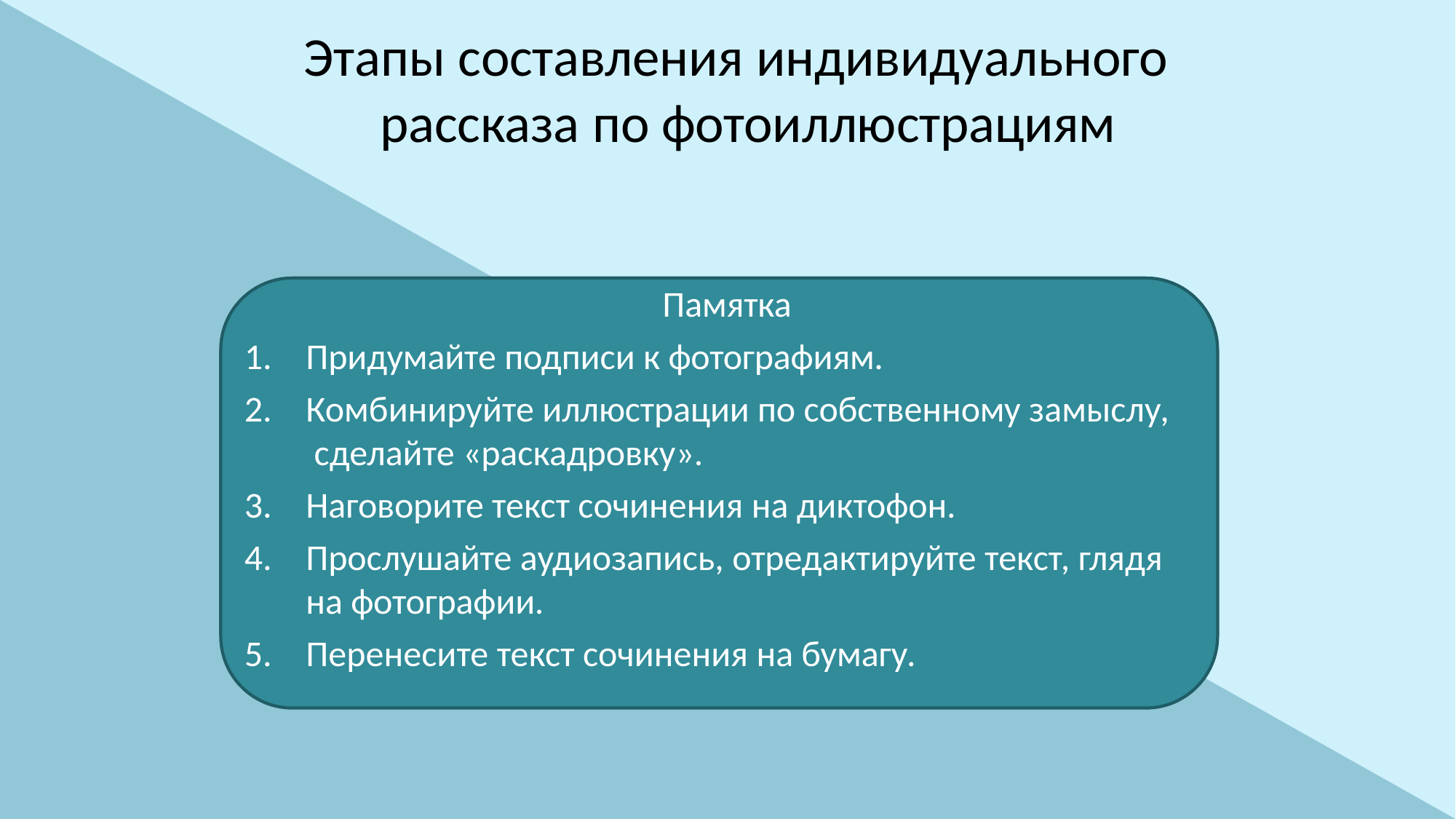

# Этапы составления индивидуального  рассказа по фотоиллюстрациям
Памятка
Придумайте подписи к фотографиям.
Комбинируйте иллюстрации по собственному замыслу,  сделайте «раскадровку».
Наговорите текст сочинения на диктофон.
Прослушайте аудиозапись, отредактируйте текст, глядя  на фотографии.
Перенесите текст сочинения на бумагу.